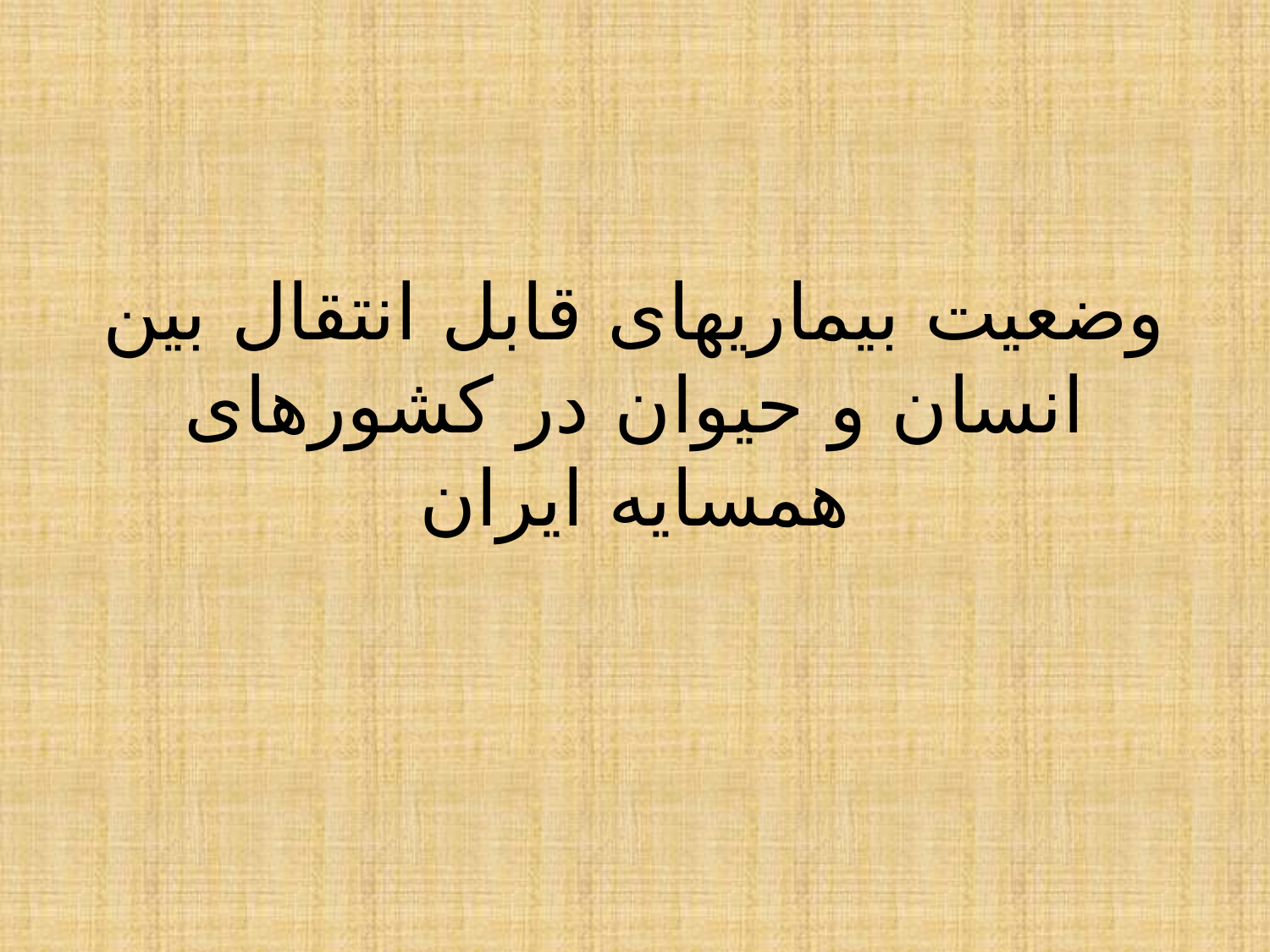

# وضعیت بیماریهای قابل انتقال بین انسان و حیوان در کشورهای همسایه ایران